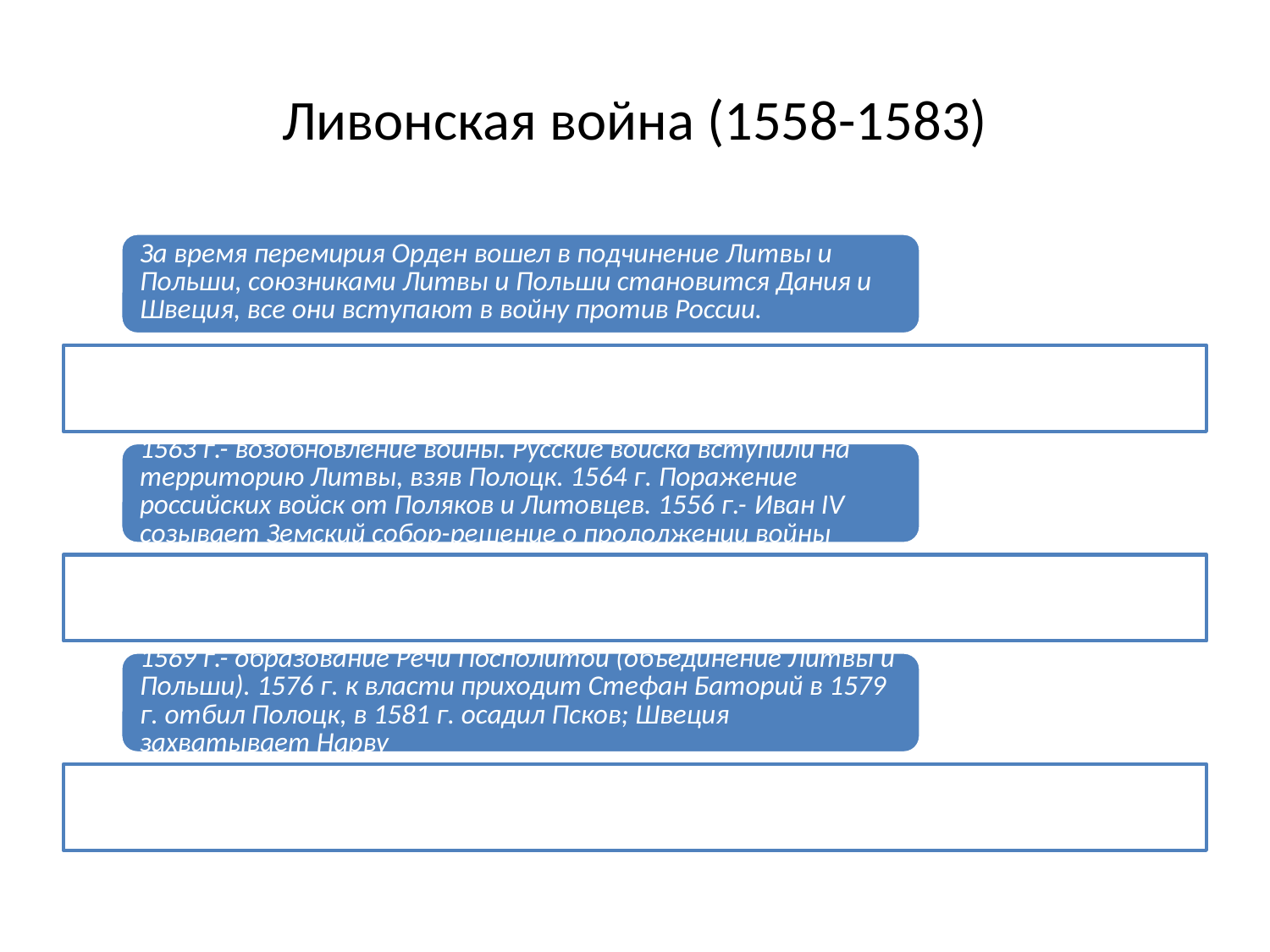

# Ливонская война (1558-1583)
За время перемирия Орден вошел в подчинение Литвы и Польши, союзниками Литвы и Польши становится Дания и Швеция, все они вступают в войну против России.
1563 г.- возобновление войны. Русские войска вступили на территорию Литвы, взяв Полоцк. 1564 г. Поражение российских войск от Поляков и Литовцев. 1556 г.- Иван IV созывает Земский собор-решение о продолжении войны
1569 г.- образование Речи Посполитой (объединение Литвы и Польши). 1576 г. к власти приходит Стефан Баторий в 1579 г. отбил Полоцк, в 1581 г. осадил Псков; Швеция захватывает Нарву